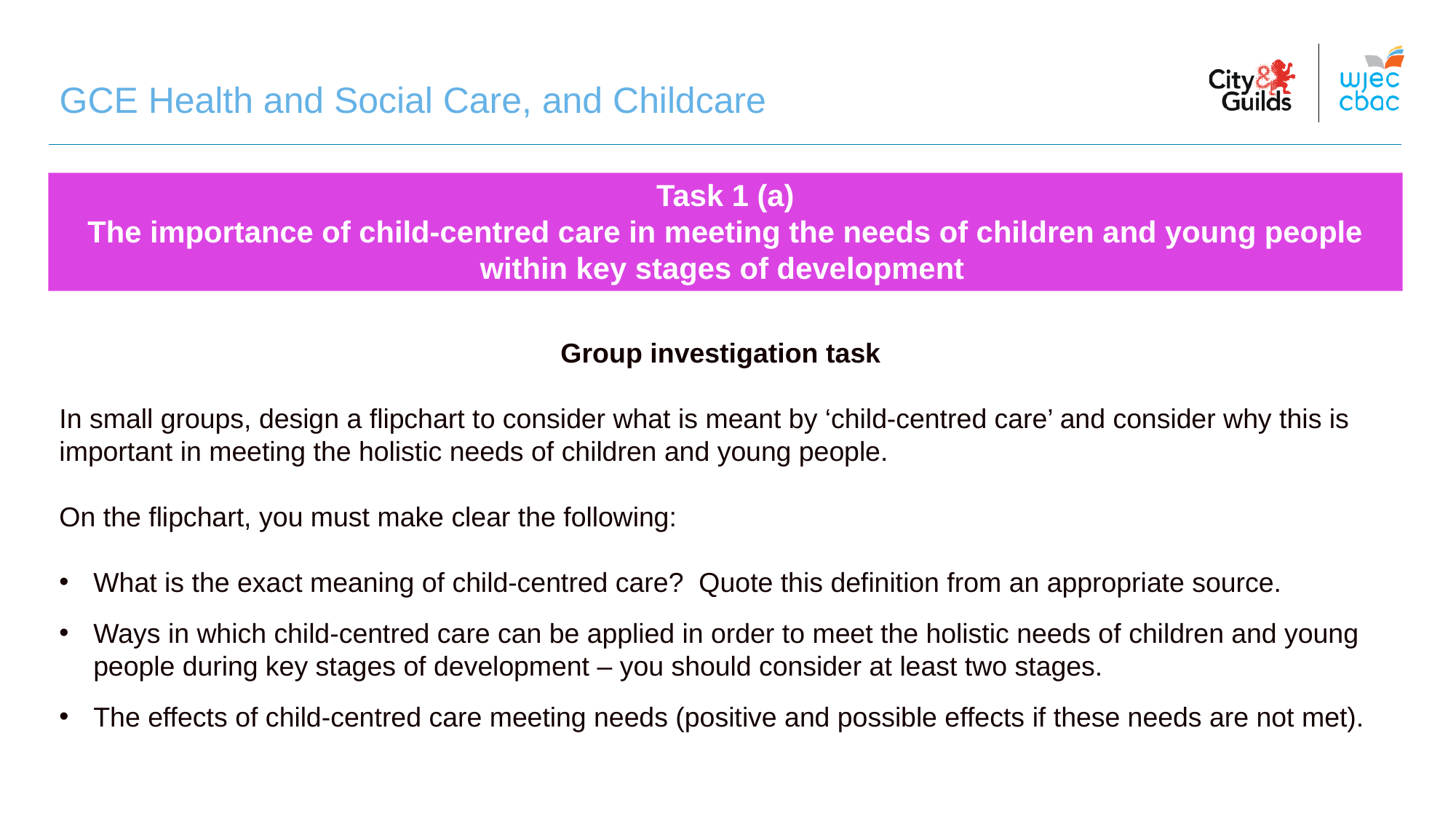

GCE Health and Social Care, and Childcare
# Task 1 (a) The importance of child-centred care in meeting the needs of children and young people within key stages of development

Group investigation task

In small groups, design a flipchart to consider what is meant by ‘child-centred care’ and consider why this is important in meeting the holistic needs of children and young people.

On the flipchart, you must make clear the following:

What is the exact meaning of child-centred care?  Quote this definition from an appropriate source.
Ways in which child-centred care can be applied in order to meet the holistic needs of children and young people during key stages of development – you should consider at least two stages.
The effects of child-centred care meeting needs (positive and possible effects if these needs are not met).